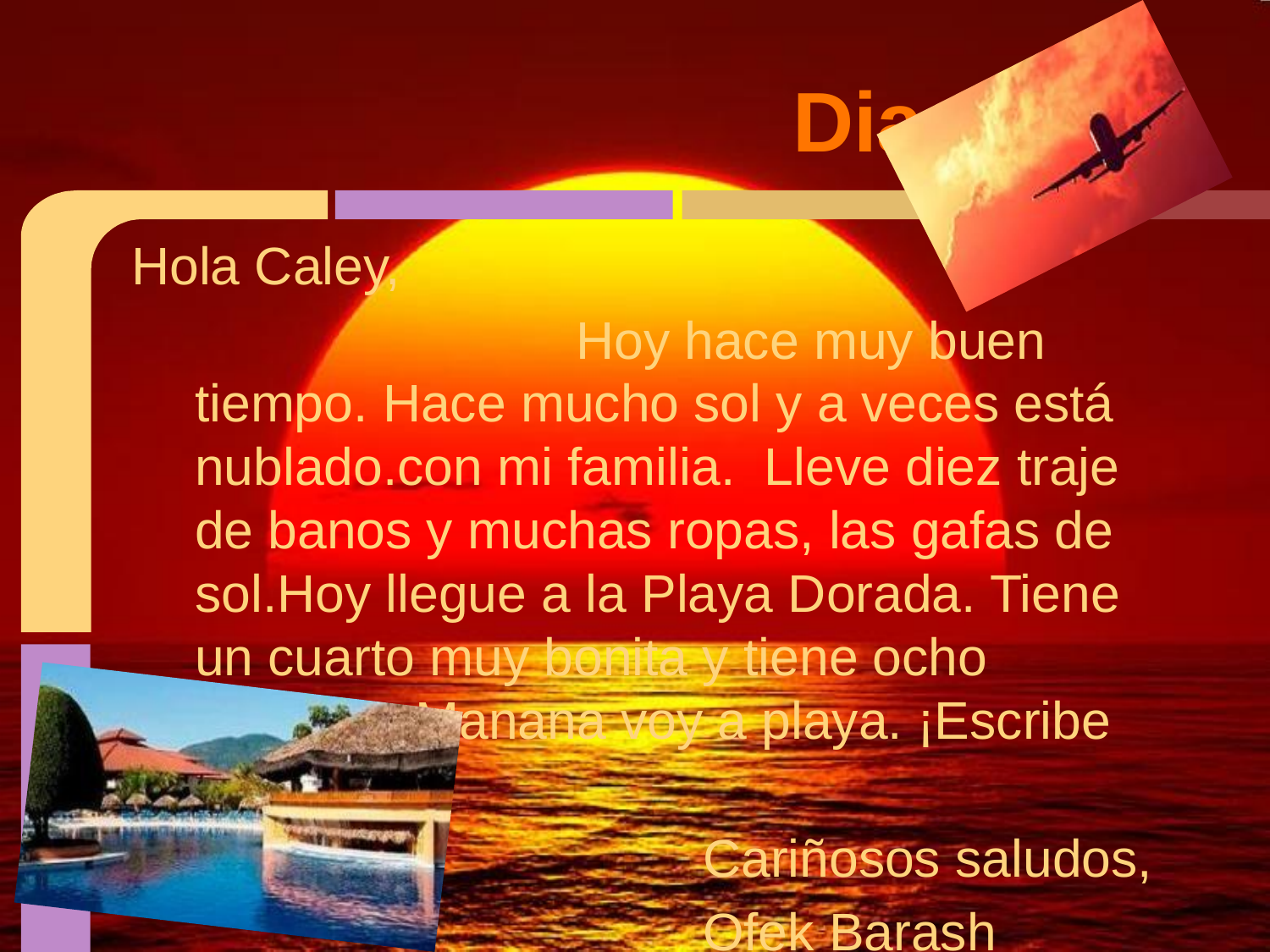

# Dia uno

Hola Caley,
				Hoy hace muy buen tiempo. Hace mucho sol y a veces está nublado.con mi familia.  Lleve diez traje de banos y muchas ropas, las gafas de sol.Hoy llegue a la Playa Dorada. Tiene un cuarto muy bonita y tiene ocho piscinas. Manana voy a playa. ¡Escribe manana!
Cariñosos saludos,
Ofek Barash